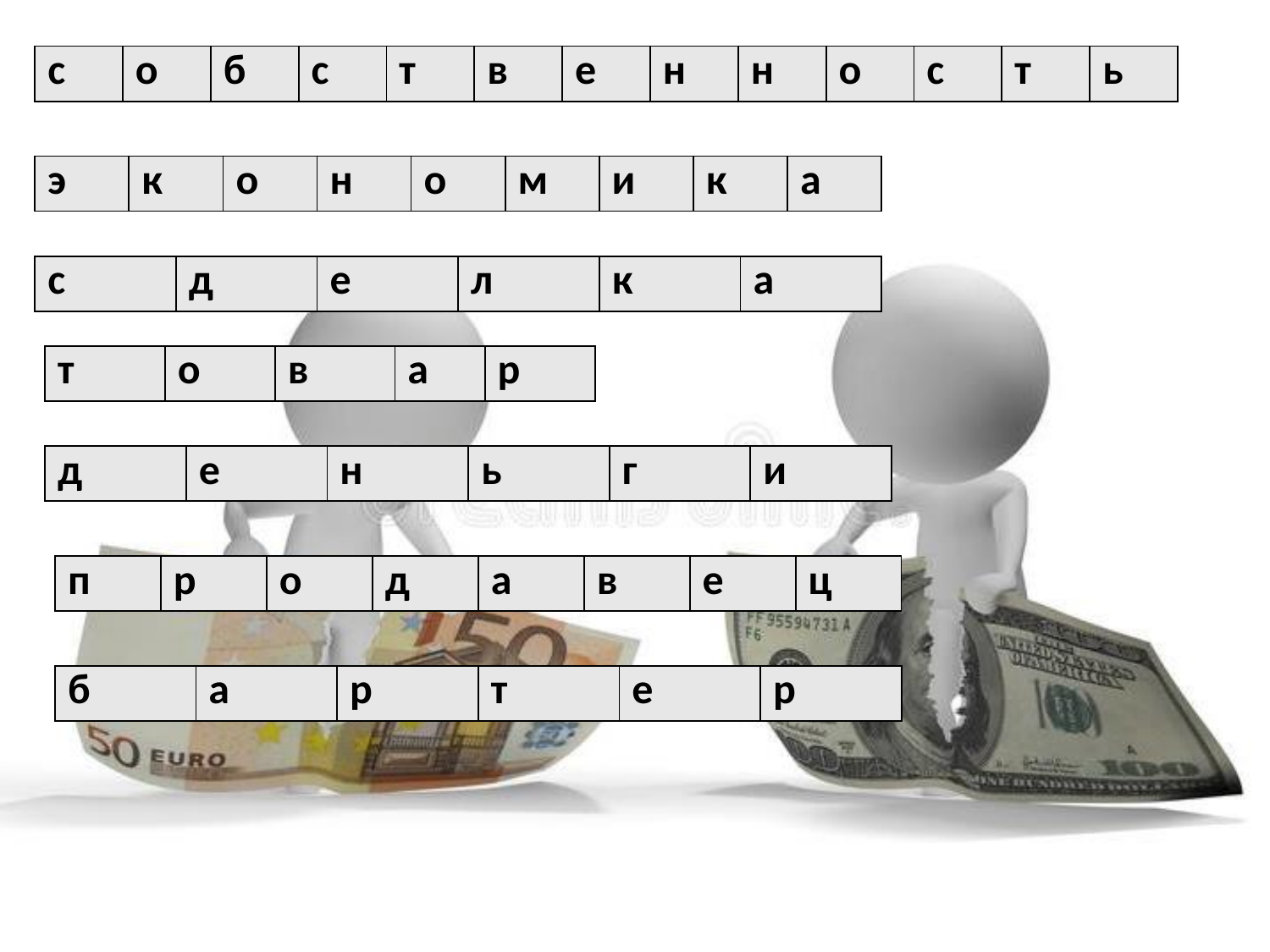

| с | о | б | с | т | в | е | н | н | о | с | т | ь |
| --- | --- | --- | --- | --- | --- | --- | --- | --- | --- | --- | --- | --- |
| э | к | о | н | о | м | и | к | а |
| --- | --- | --- | --- | --- | --- | --- | --- | --- |
| с | д | е | л | к | а |
| --- | --- | --- | --- | --- | --- |
| т | о | в | а | р |
| --- | --- | --- | --- | --- |
| д | е | н | ь | г | и |
| --- | --- | --- | --- | --- | --- |
| п | р | о | д | а | в | е | ц |
| --- | --- | --- | --- | --- | --- | --- | --- |
| б | а | р | т | е | р |
| --- | --- | --- | --- | --- | --- |